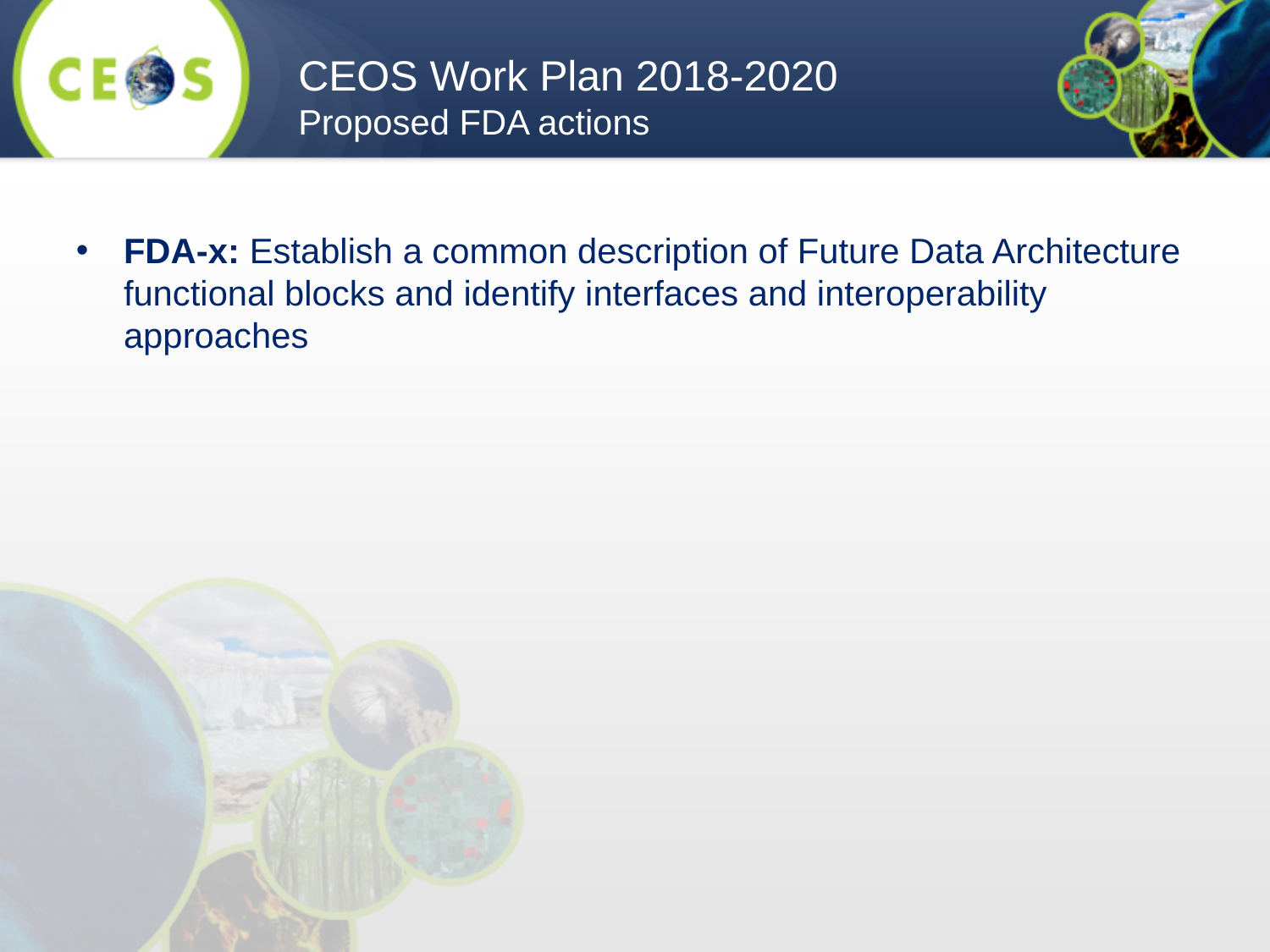

CEOS Work Plan 2018-2020 Proposed FDA actions
FDA-x: Establish a common description of Future Data Architecture functional blocks and identify interfaces and interoperability approaches